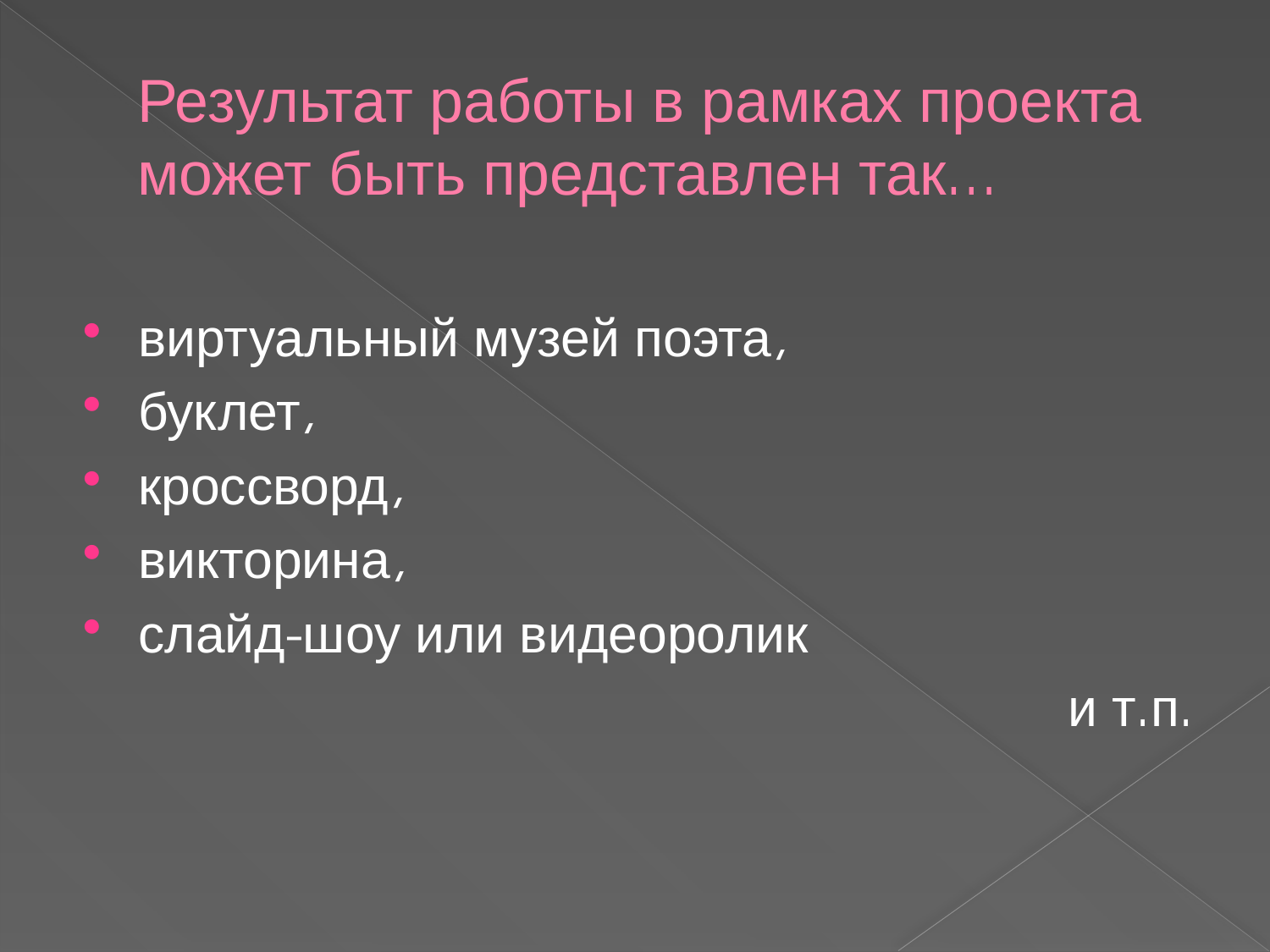

# Результат работы в рамках проекта может быть представлен так…
виртуальный музей поэта,
буклет,
кроссворд,
викторина,
слайд-шоу или видеоролик
и т.п.